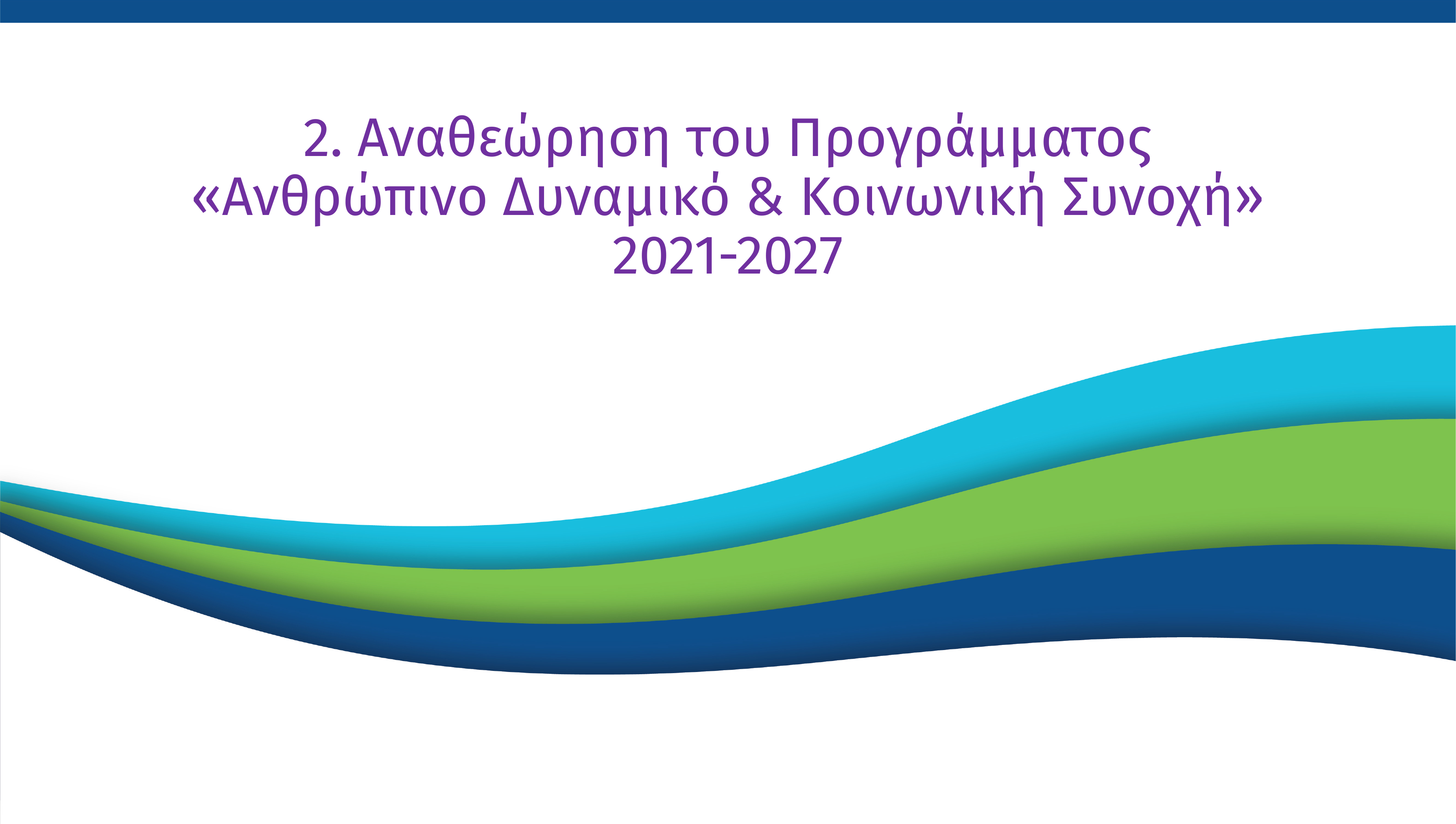

# 2. Αναθεώρηση του Προγράμματος «Ανθρώπινο Δυναμικό & Κοινωνική Συνοχή» 2021-2027